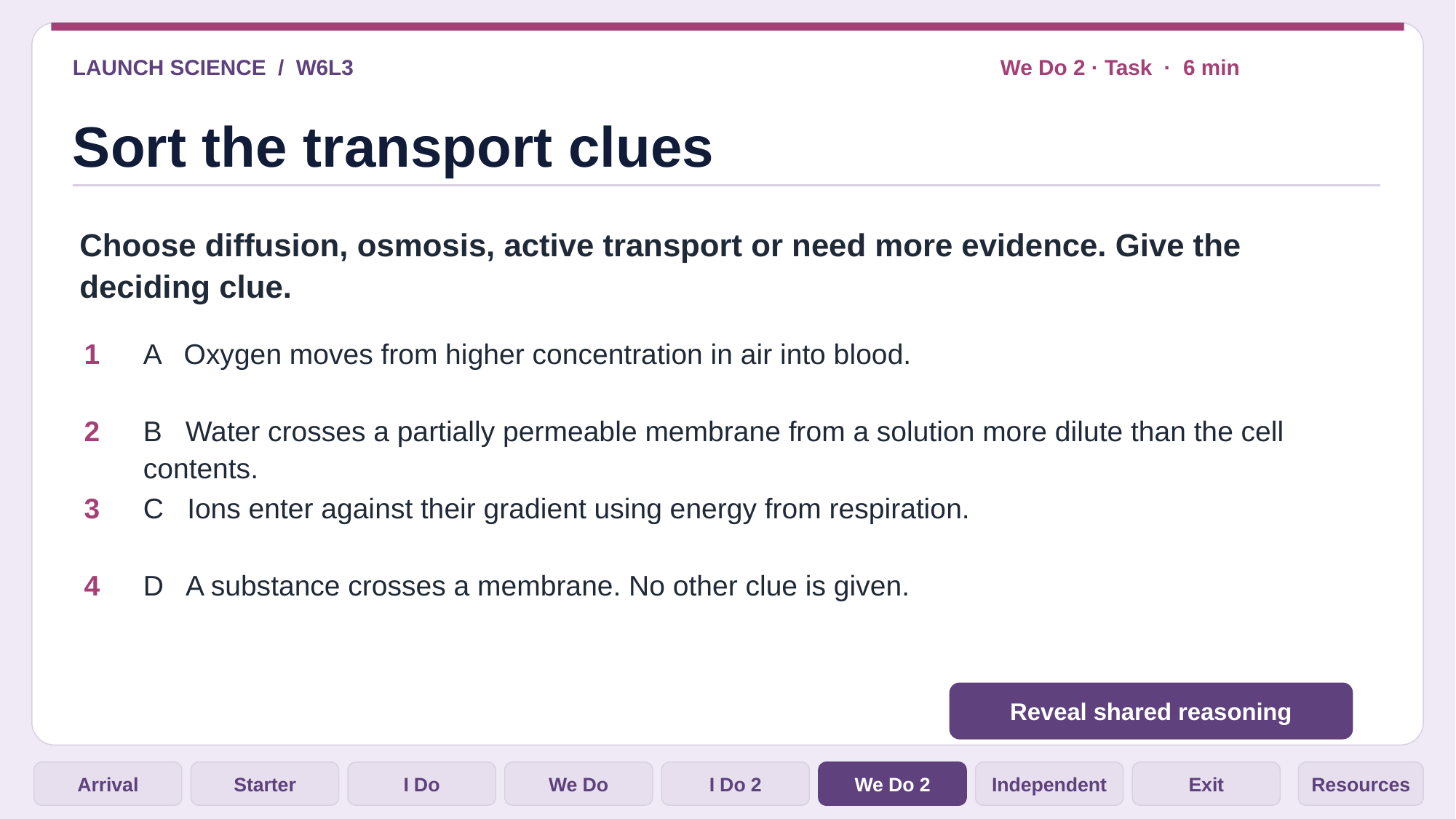

LAUNCH SCIENCE  /  W6L3
We Do 2 · Task  ·  6 min
Sort the transport clues

Choose diffusion, osmosis, active transport or need more evidence. Give the deciding clue.
1
A   Oxygen moves from higher concentration in air into blood.
2
B   Water crosses a partially permeable membrane from a solution more dilute than the cell contents.
3
C   Ions enter against their gradient using energy from respiration.
4
D   A substance crosses a membrane. No other clue is given.
Reveal shared reasoning
Arrival
Starter
I Do
We Do
I Do 2
We Do 2
Independent
Exit
Resources